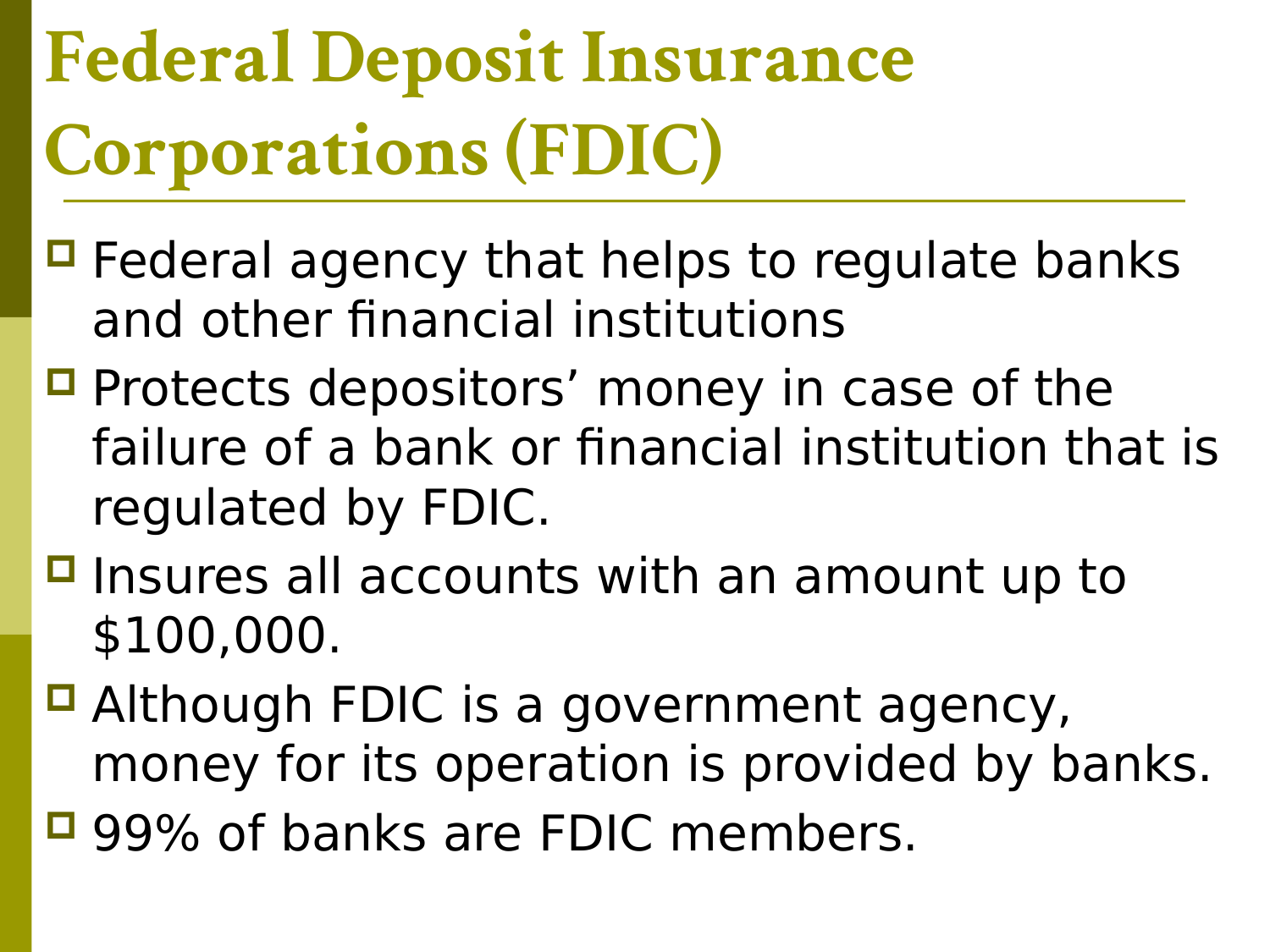

# Federal Deposit Insurance Corporations (FDIC)
Federal agency that helps to regulate banks and other financial institutions
Protects depositors’ money in case of the failure of a bank or financial institution that is regulated by FDIC.
Insures all accounts with an amount up to $100,000.
Although FDIC is a government agency, money for its operation is provided by banks.
99% of banks are FDIC members.